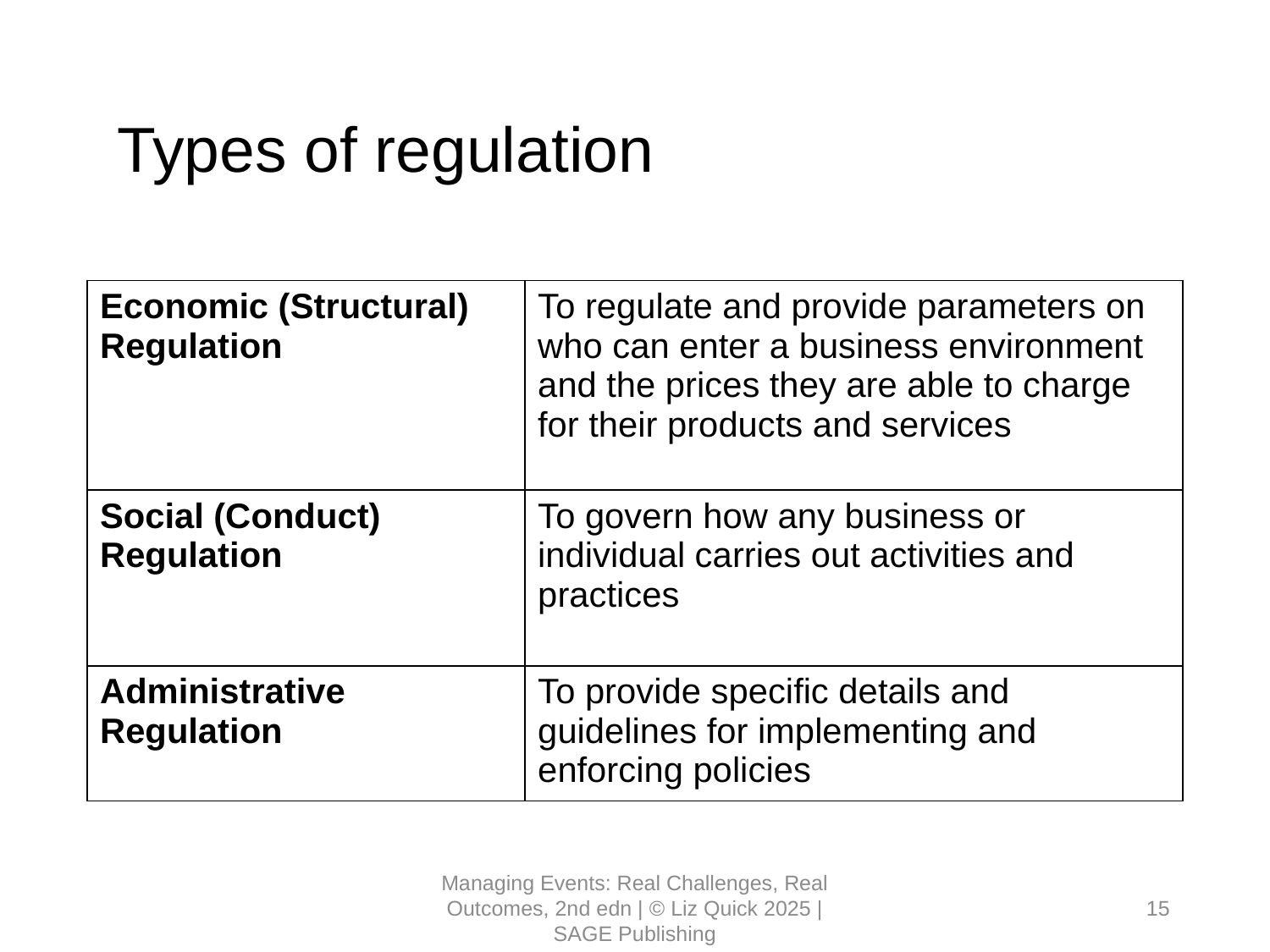

# Types of regulation
| Economic (Structural) Regulation | To regulate and provide parameters on who can enter a business environment and the prices they are able to charge for their products and services |
| --- | --- |
| Social (Conduct) Regulation | To govern how any business or individual carries out activities and practices |
| Administrative Regulation | To provide specific details and guidelines for implementing and enforcing policies |
Managing Events: Real Challenges, Real Outcomes, 2nd edn | © Liz Quick 2025 | SAGE Publishing
15